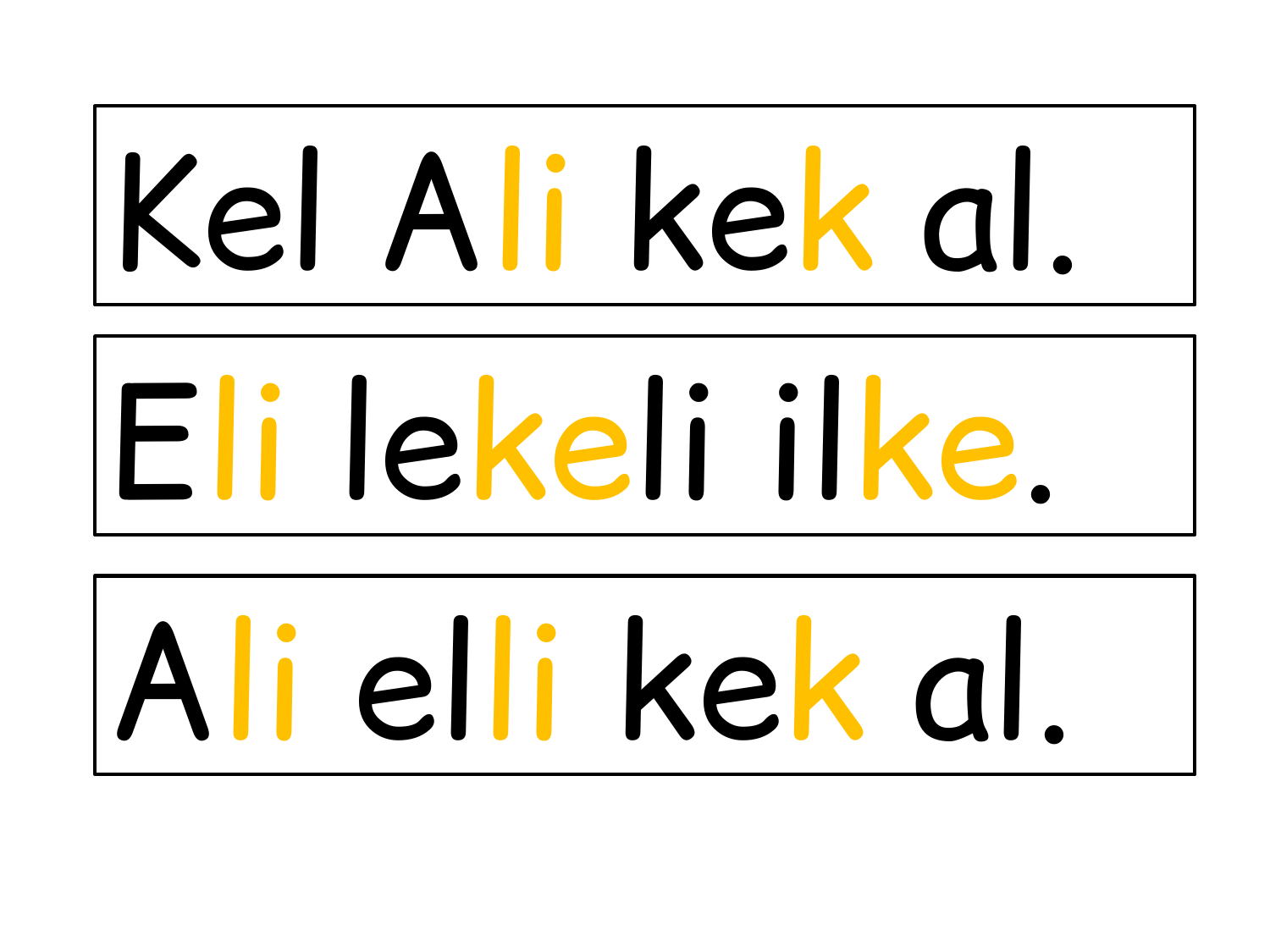

Kel Ali kek al.
Eli lekeli ilke.
Ali elli kek al.